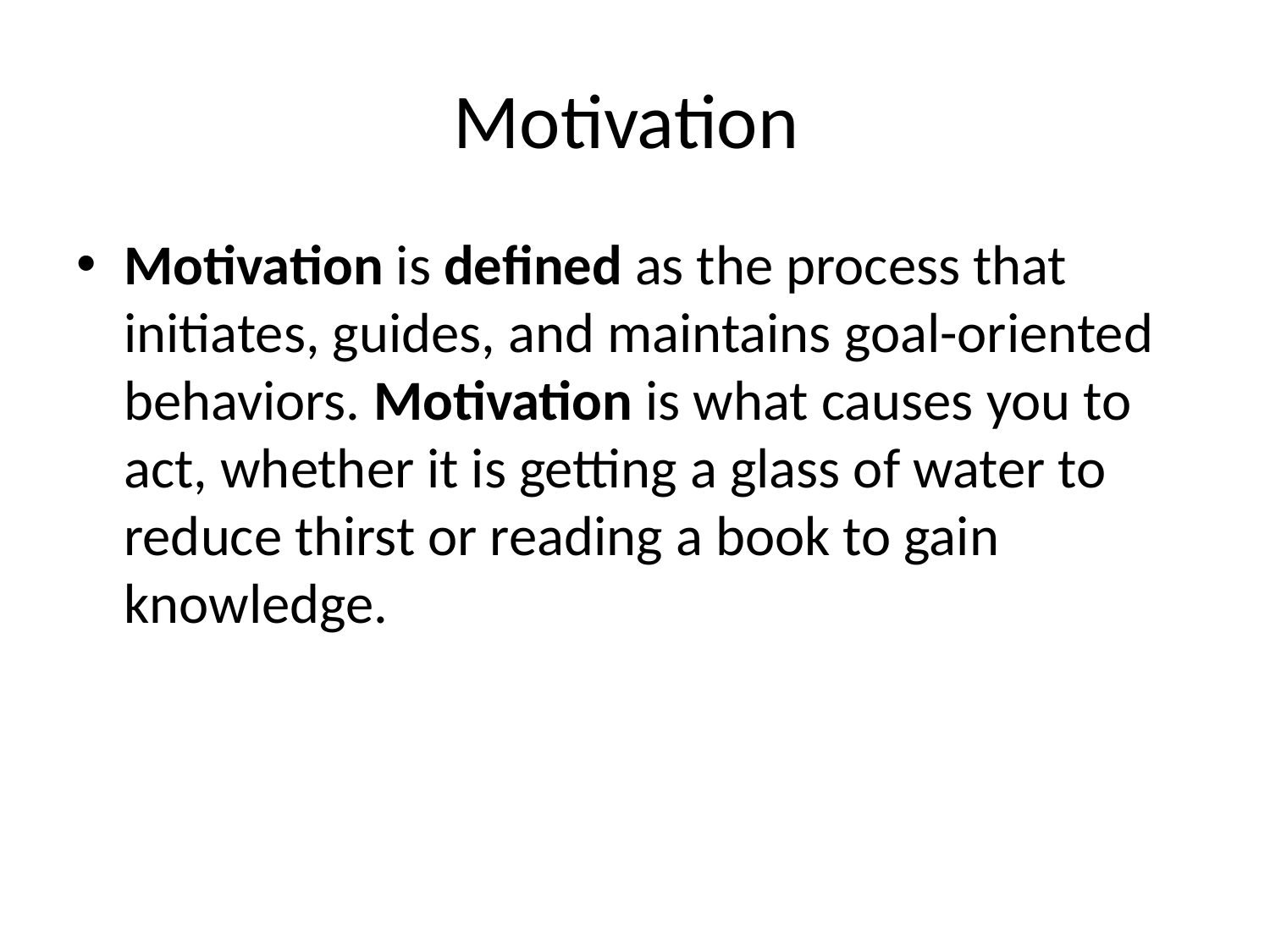

# Motivation
Motivation is defined as the process that initiates, guides, and maintains goal-oriented behaviors. Motivation is what causes you to act, whether it is getting a glass of water to reduce thirst or reading a book to gain knowledge.